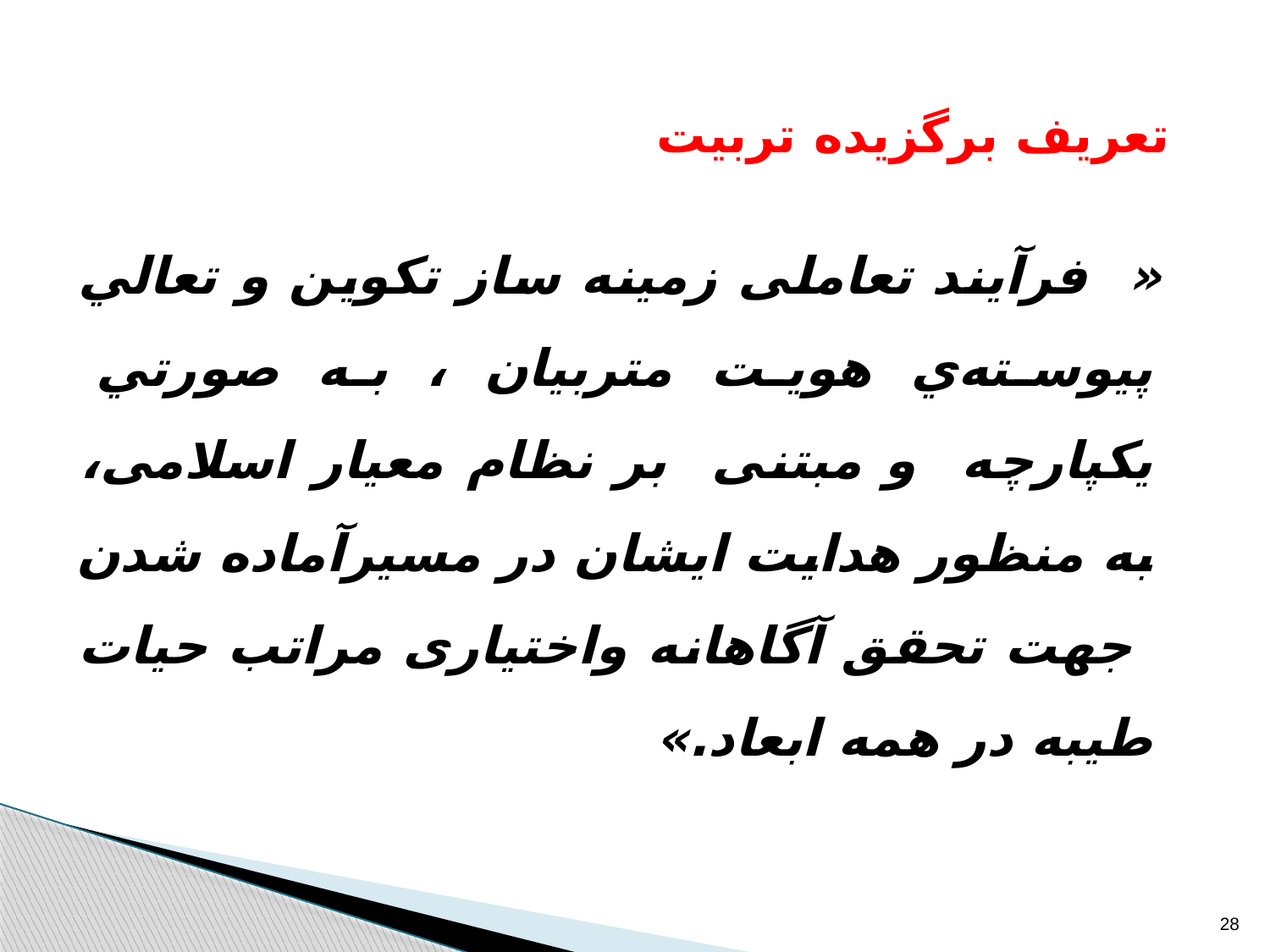

# تعریف برگزیده تربيت
 «  فرآیند تعاملی زمینه ساز تكوين و تعالي پيوسته‌ي هويت متربیان ، به صورتي یکپارچه  و مبتنی  بر نظام معیار اسلامی، به منظور هدايت ایشان در مسیرآماده شدن  جهت تحقق آگاهانه واختیاری مراتب حيات طيبه در همه ابعاد.»
28